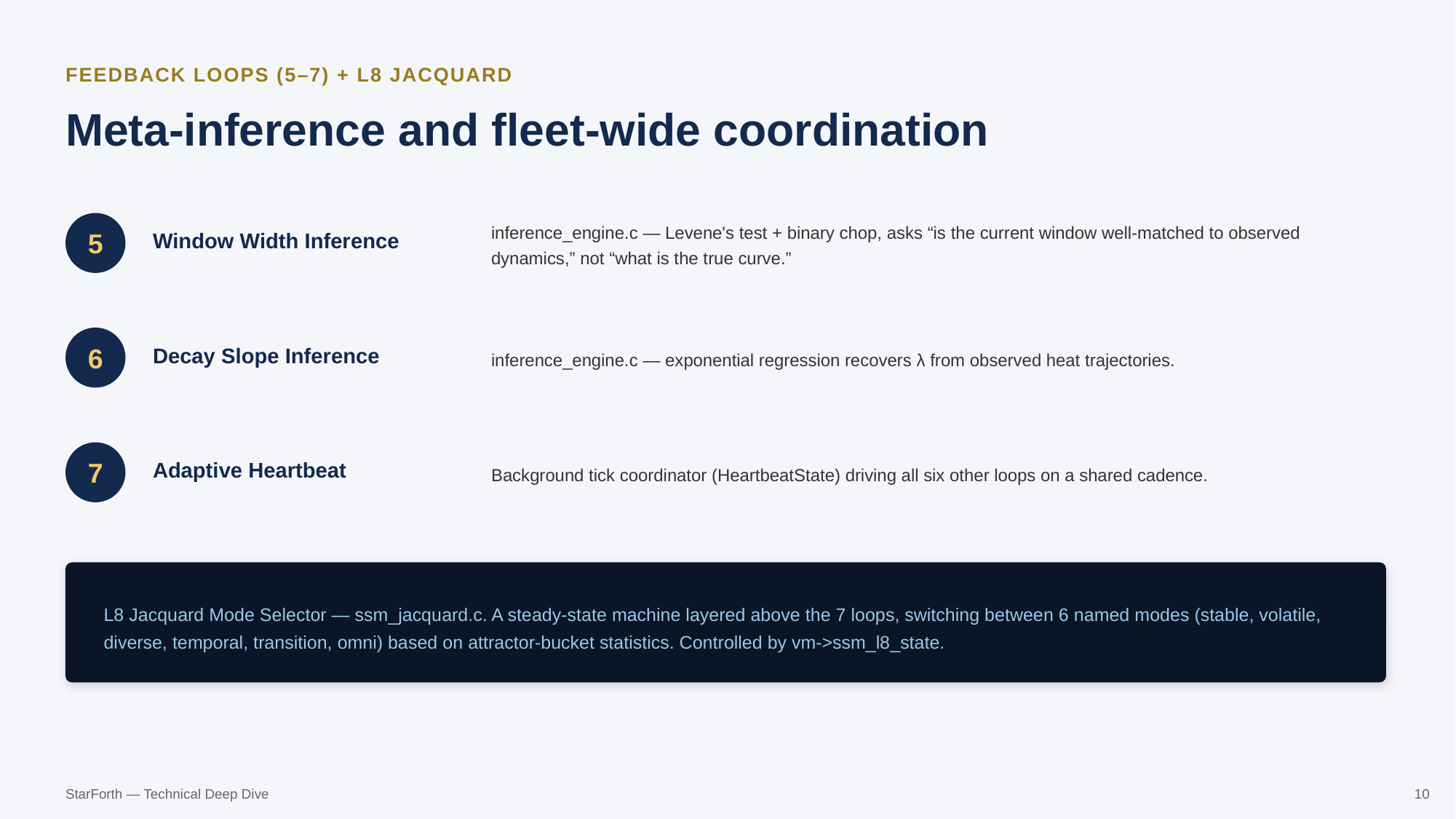

FEEDBACK LOOPS (5–7) + L8 JACQUARD
Meta-inference and fleet-wide coordination
inference_engine.c — Levene's test + binary chop, asks “is the current window well-matched to observed dynamics,” not “what is the true curve.”
Window Width Inference

5
inference_engine.c — exponential regression recovers λ from observed heat trajectories.
Decay Slope Inference

6
Background tick coordinator (HeartbeatState) driving all six other loops on a shared cadence.
Adaptive Heartbeat

7

L8 Jacquard Mode Selector — ssm_jacquard.c. A steady-state machine layered above the 7 loops, switching between 6 named modes (stable, volatile, diverse, temporal, transition, omni) based on attractor-bucket statistics. Controlled by vm->ssm_l8_state.
StarForth — Technical Deep Dive
10